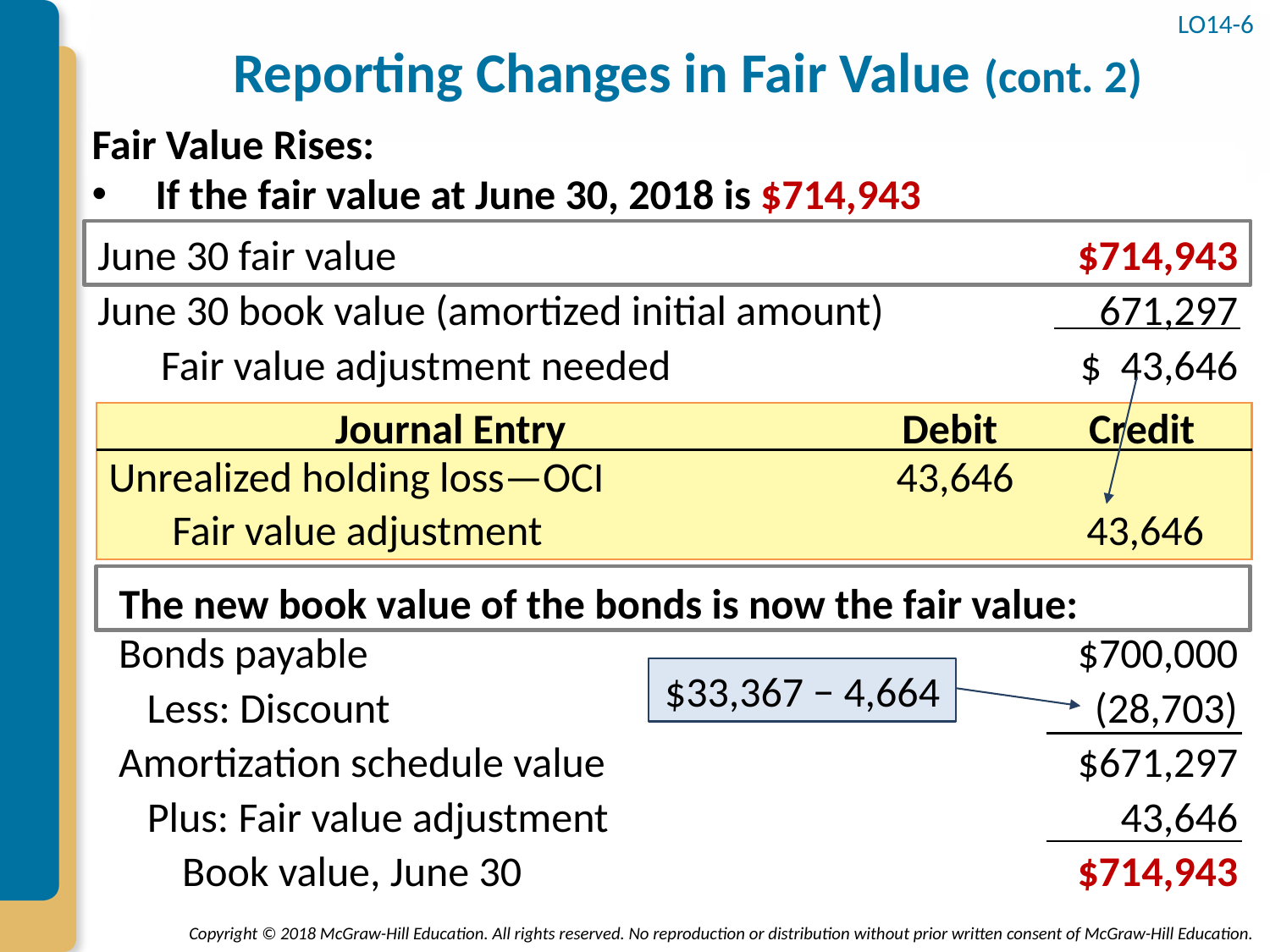

LO14-6
# Reporting Changes in Fair Value (cont. 2)
Fair Value Rises:
If the fair value at June 30, 2018 is $714,943

June 30 fair value
$714,943
June 30 book value (amortized initial amount)
671,297
Fair value adjustment needed
$  43,646
Journal Entry
Debit
Credit

Unrealized holding loss—OCI
43,646
Fair value adjustment
43,646

The new book value of the bonds is now the fair value:
Bonds payable
$700,000
$33,367 − 4,664
   Less: Discount
(28,703)
Amortization schedule value
$671,297
   Plus: Fair value adjustment
43,646
Book value, June 30
$714,943